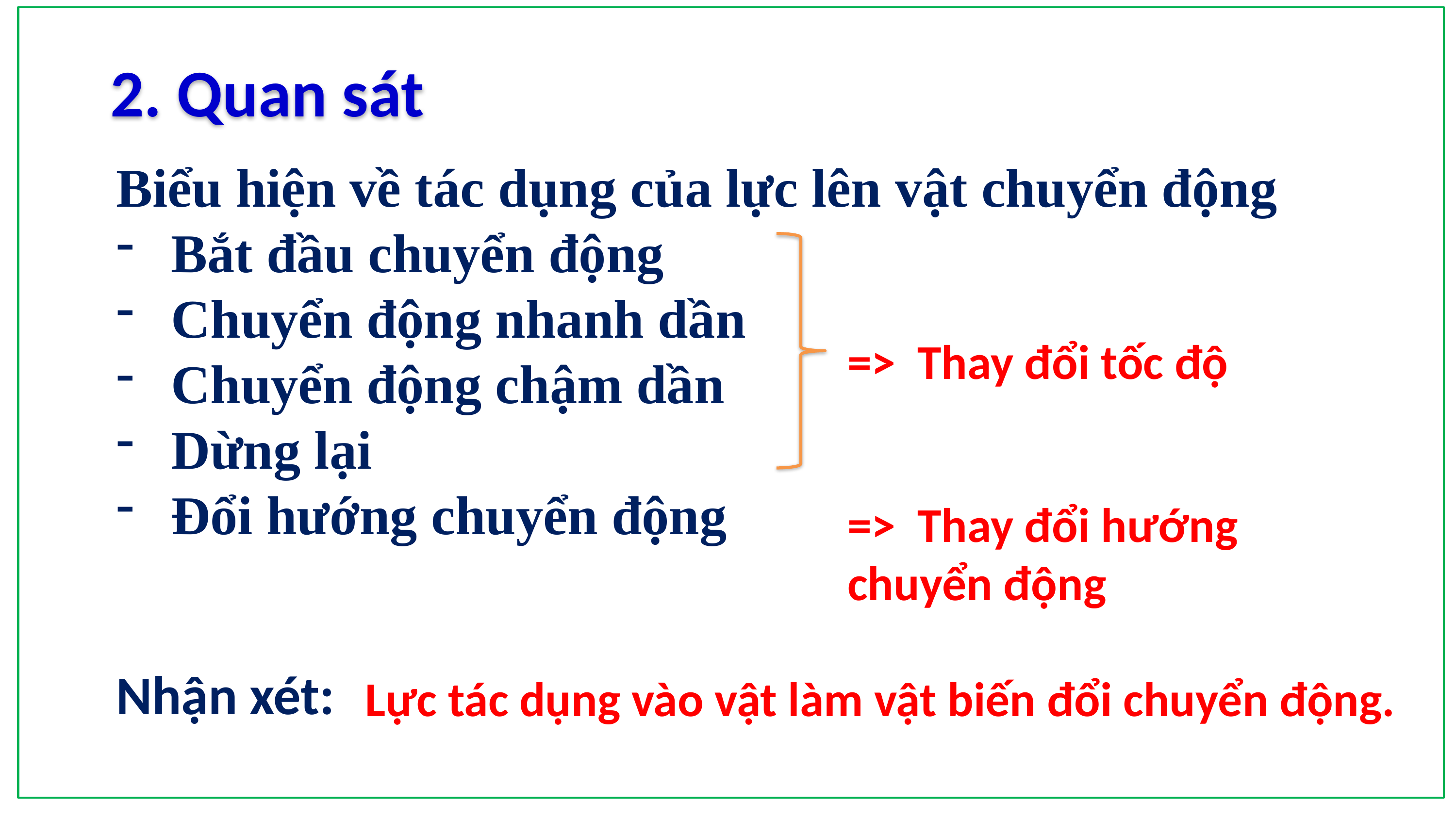

2. Quan sát
Biểu hiện về tác dụng của lực lên vật chuyển động
Bắt đầu chuyển động
Chuyển động nhanh dần
Chuyển động chậm dần
Dừng lại
Đổi hướng chuyển động

=>  Thay đổi tốc độ
=>  Thay đổi hướng chuyển động
Nhận xét:
Lực tác dụng vào vật làm vật biến đổi chuyển động.